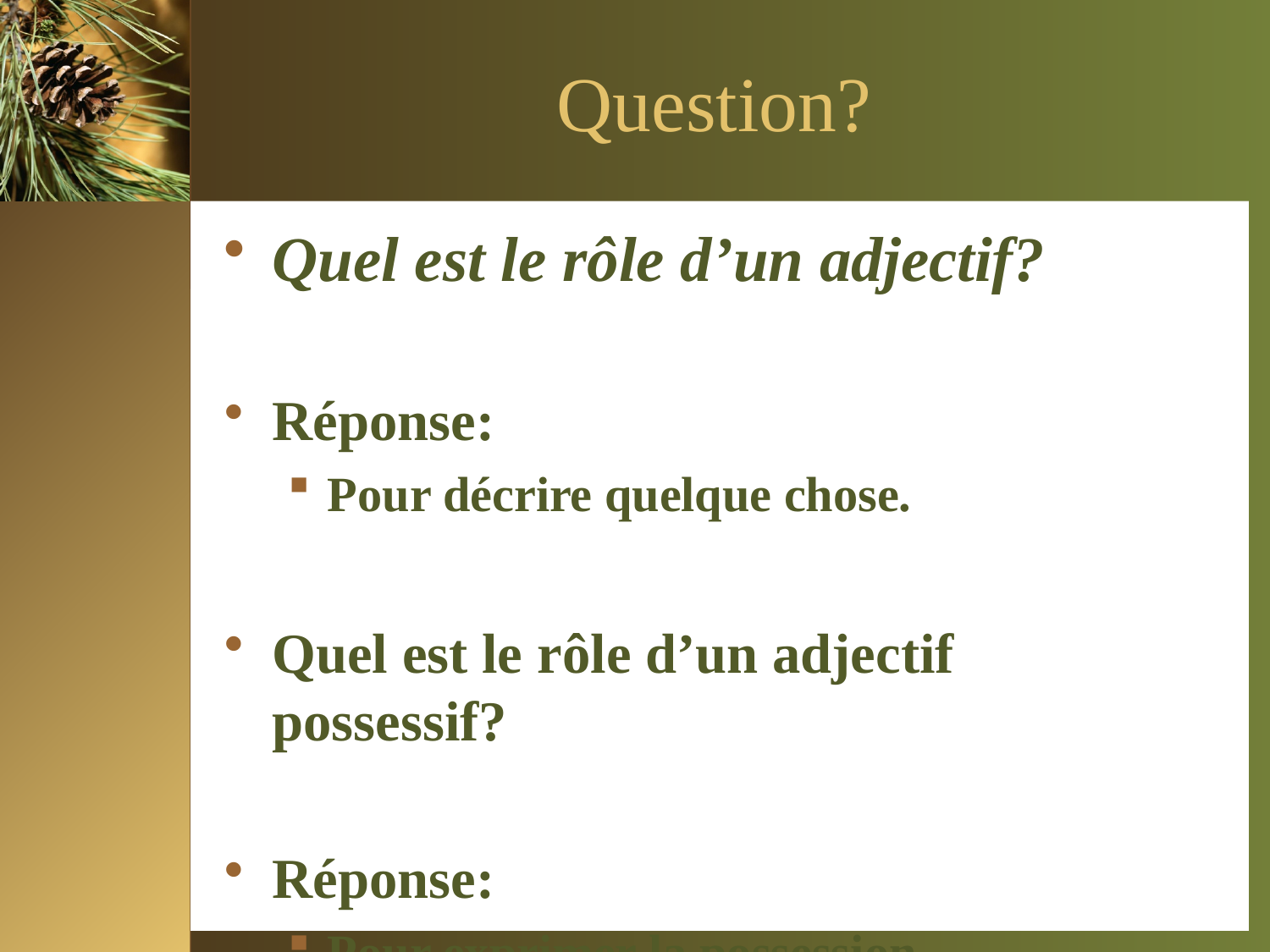

# Question?
Quel est le rôle d’un adjectif?

Réponse:
Pour décrire quelque chose.

Quel est le rôle d’un adjectif possessif?

Réponse:
Pour exprimer la possession